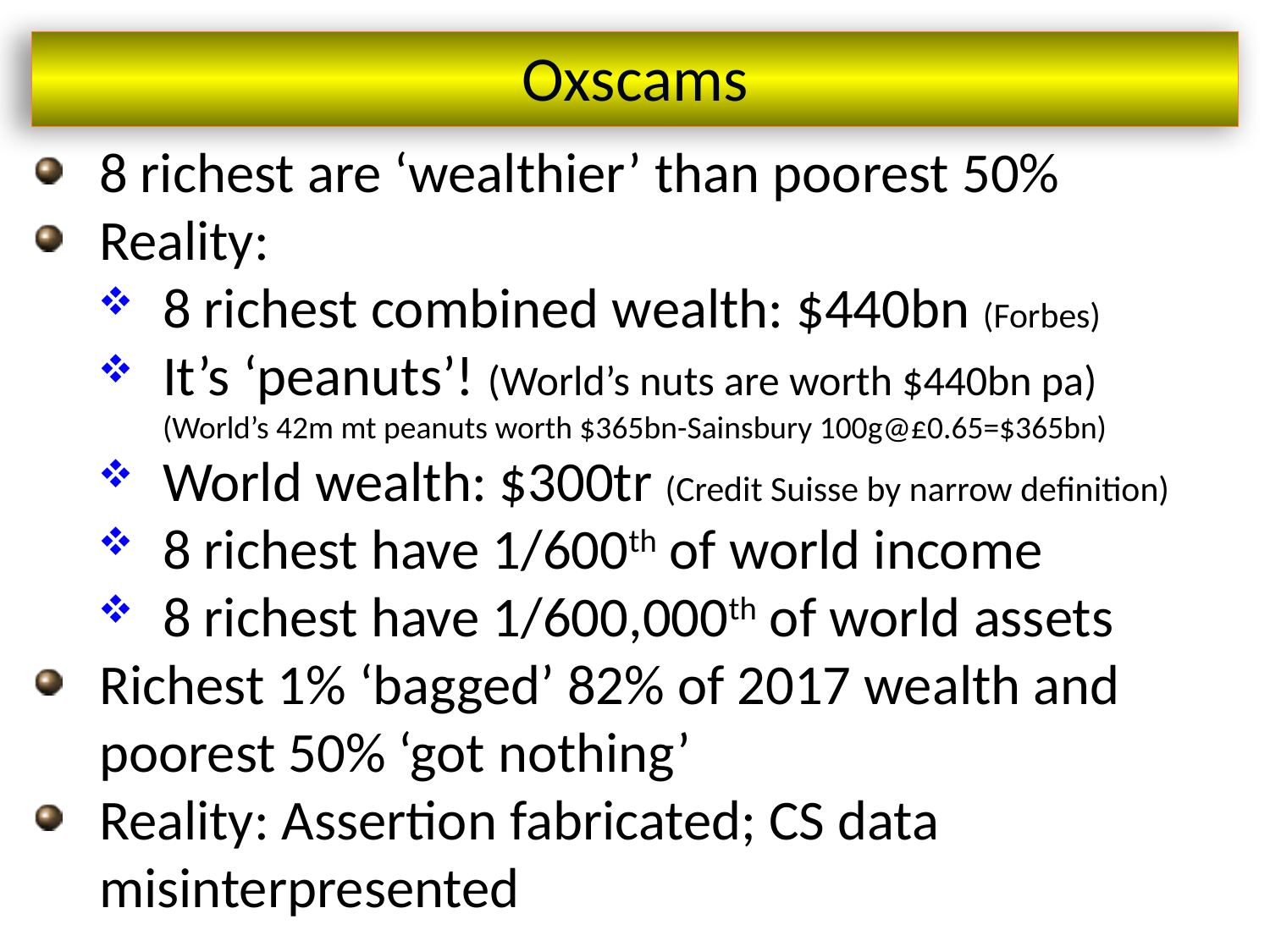

Oxscams
8 richest are ‘wealthier’ than poorest 50%
Reality:
8 richest combined wealth: $440bn (Forbes)
It’s ‘peanuts’! (World’s nuts are worth $440bn pa)
(World’s 42m mt peanuts worth $365bn-Sainsbury 100g@£0.65=$365bn)
World wealth: $300tr (Credit Suisse by narrow definition)
8 richest have 1/600th of world income
8 richest have 1/600,000th of world assets
Richest 1% ‘bagged’ 82% of 2017 wealth and poorest 50% ‘got nothing’
Reality: Assertion fabricated; CS data misinterpresented